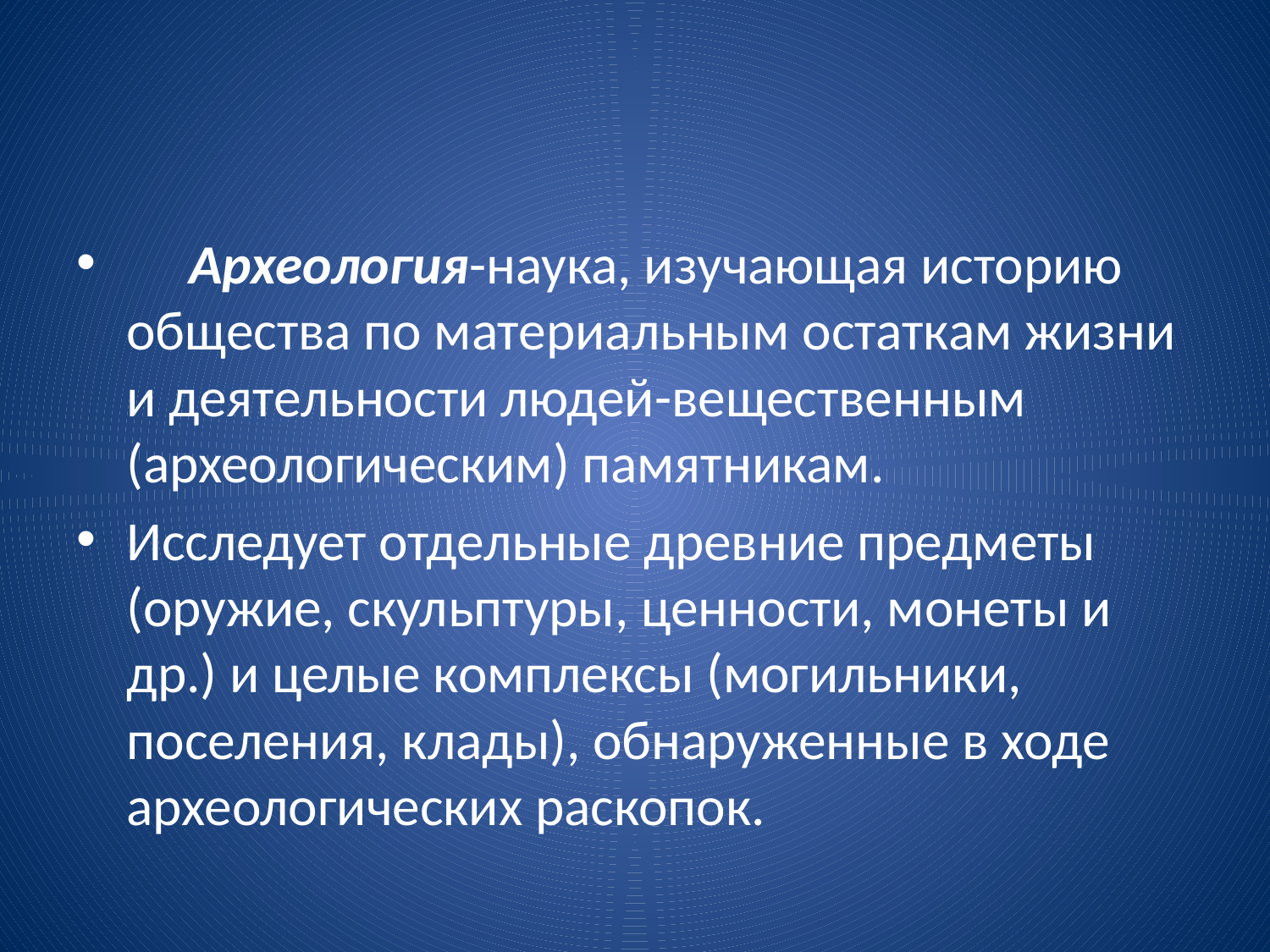

#
     Археология-наука, изучающая историю общества по материальным остаткам жизни и деятельности людей-вещественным (археологическим) памятникам.
Исследует отдельные древние предметы (оружие, скульптуры, ценности, монеты и др.) и целые комплексы (могильники, поселения, клады), обнаруженные в ходе археологических раскопок.